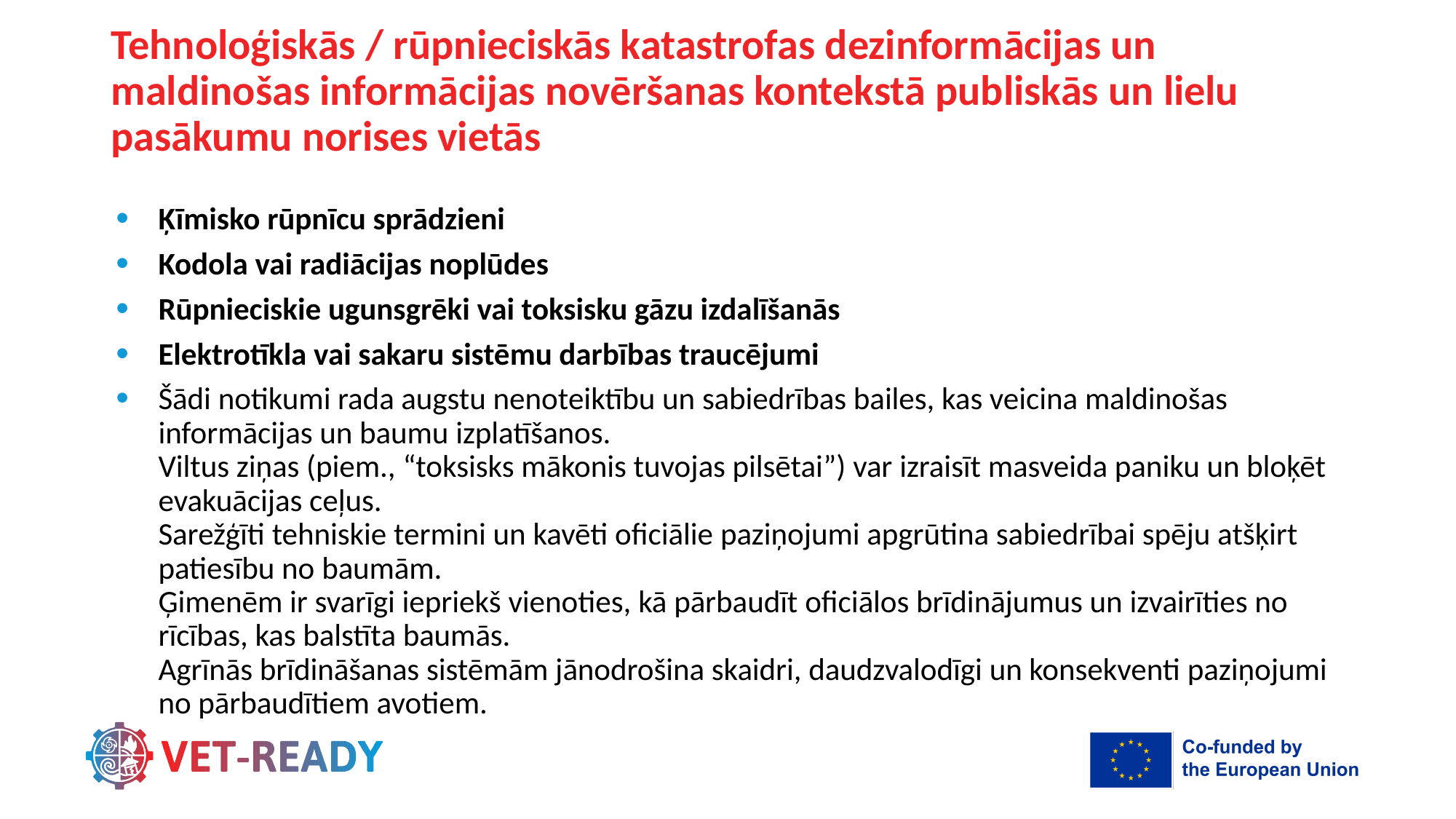

# Tehnoloģiskās / rūpnieciskās katastrofas dezinformācijas un maldinošas informācijas novēršanas kontekstā publiskās un lielu pasākumu norises vietās
Ķīmisko rūpnīcu sprādzieni
Kodola vai radiācijas noplūdes
Rūpnieciskie ugunsgrēki vai toksisku gāzu izdalīšanās
Elektrotīkla vai sakaru sistēmu darbības traucējumi
Šādi notikumi rada augstu nenoteiktību un sabiedrības bailes, kas veicina maldinošas informācijas un baumu izplatīšanos.
Viltus ziņas (piem., “toksisks mākonis tuvojas pilsētai”) var izraisīt masveida paniku un bloķēt evakuācijas ceļus.
Sarežģīti tehniskie termini un kavēti oficiālie paziņojumi apgrūtina sabiedrībai spēju atšķirt patiesību no baumām.
Ģimenēm ir svarīgi iepriekš vienoties, kā pārbaudīt oficiālos brīdinājumus un izvairīties no rīcības, kas balstīta baumās.
Agrīnās brīdināšanas sistēmām jānodrošina skaidri, daudzvalodīgi un konsekventi paziņojumi no pārbaudītiem avotiem.